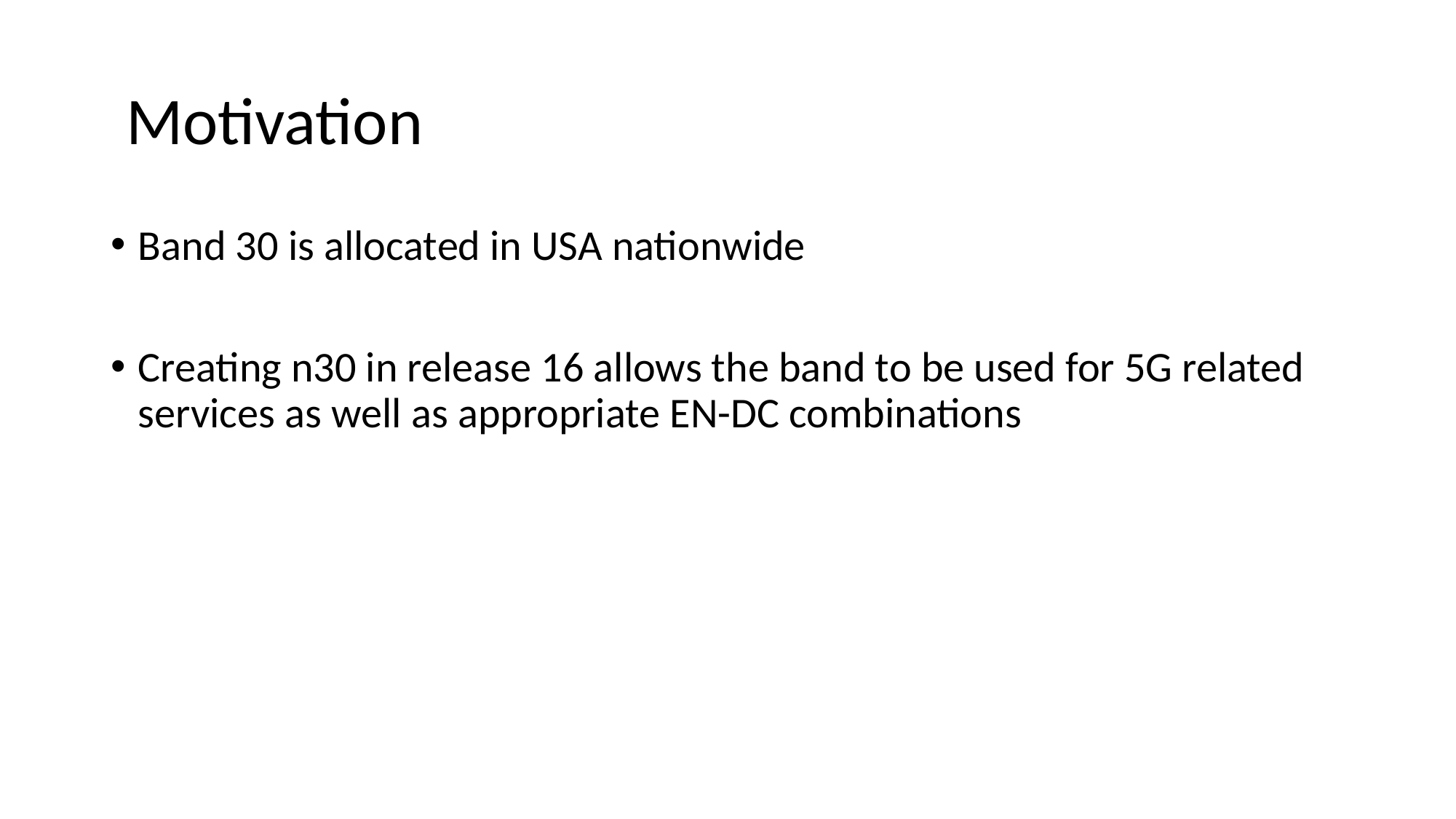

# Motivation
Band 30 is allocated in USA nationwide

Creating n30 in release 16 allows the band to be used for 5G related services as well as appropriate EN-DC combinations